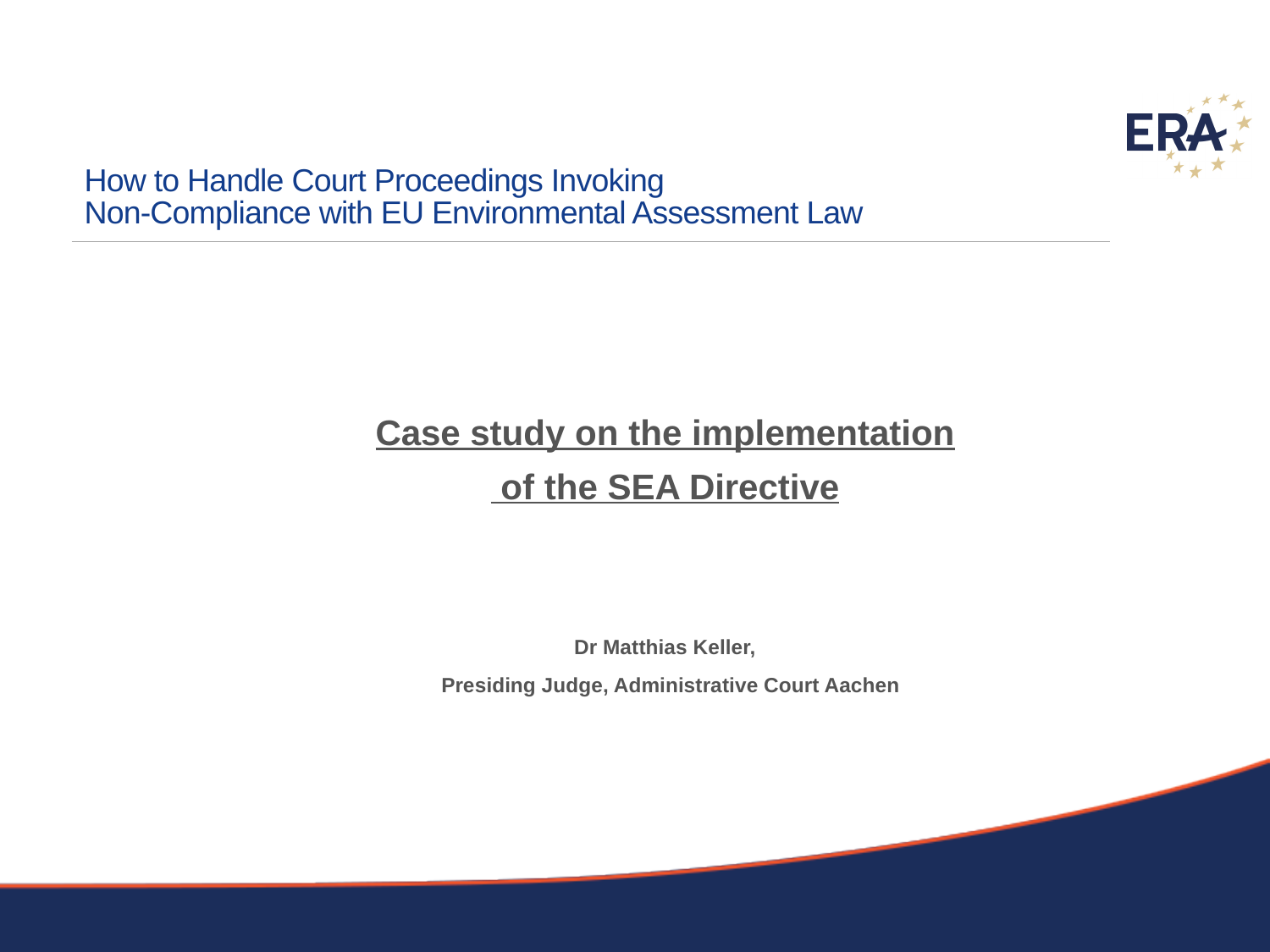

# How to Handle Court Proceedings Invoking Non-Compliance with EU Environmental Assessment Law

Case study on the implementation
 of the SEA Directive

Dr Matthias Keller,
  Presiding Judge, Administrative Court Aachen